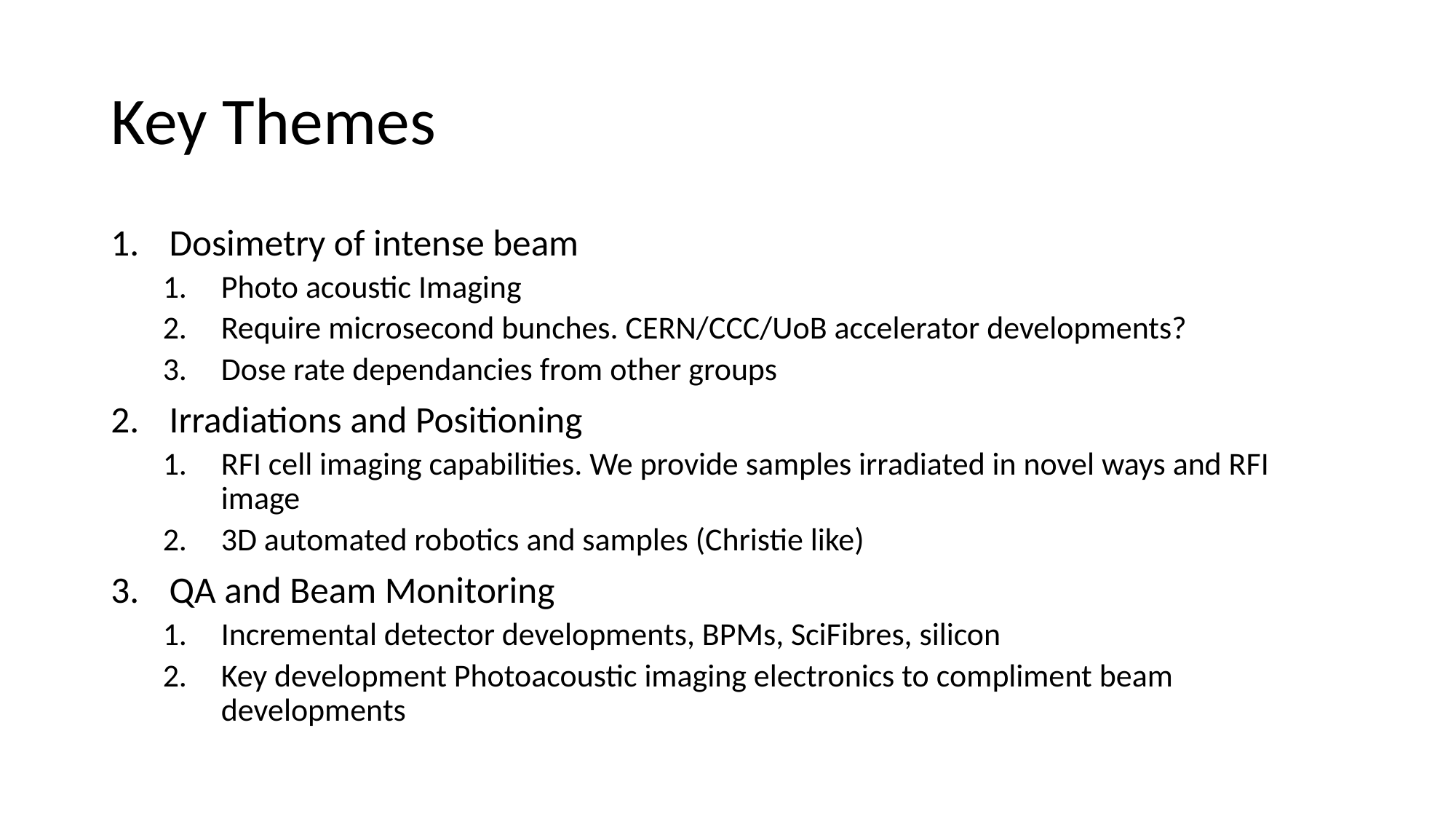

# Key Themes
Dosimetry of intense beam
Photo acoustic Imaging
Require microsecond bunches. CERN/CCC/UoB accelerator developments?
Dose rate dependancies from other groups
Irradiations and Positioning
RFI cell imaging capabilities. We provide samples irradiated in novel ways and RFI image
3D automated robotics and samples (Christie like)
QA and Beam Monitoring
Incremental detector developments, BPMs, SciFibres, silicon
Key development Photoacoustic imaging electronics to compliment beam developments